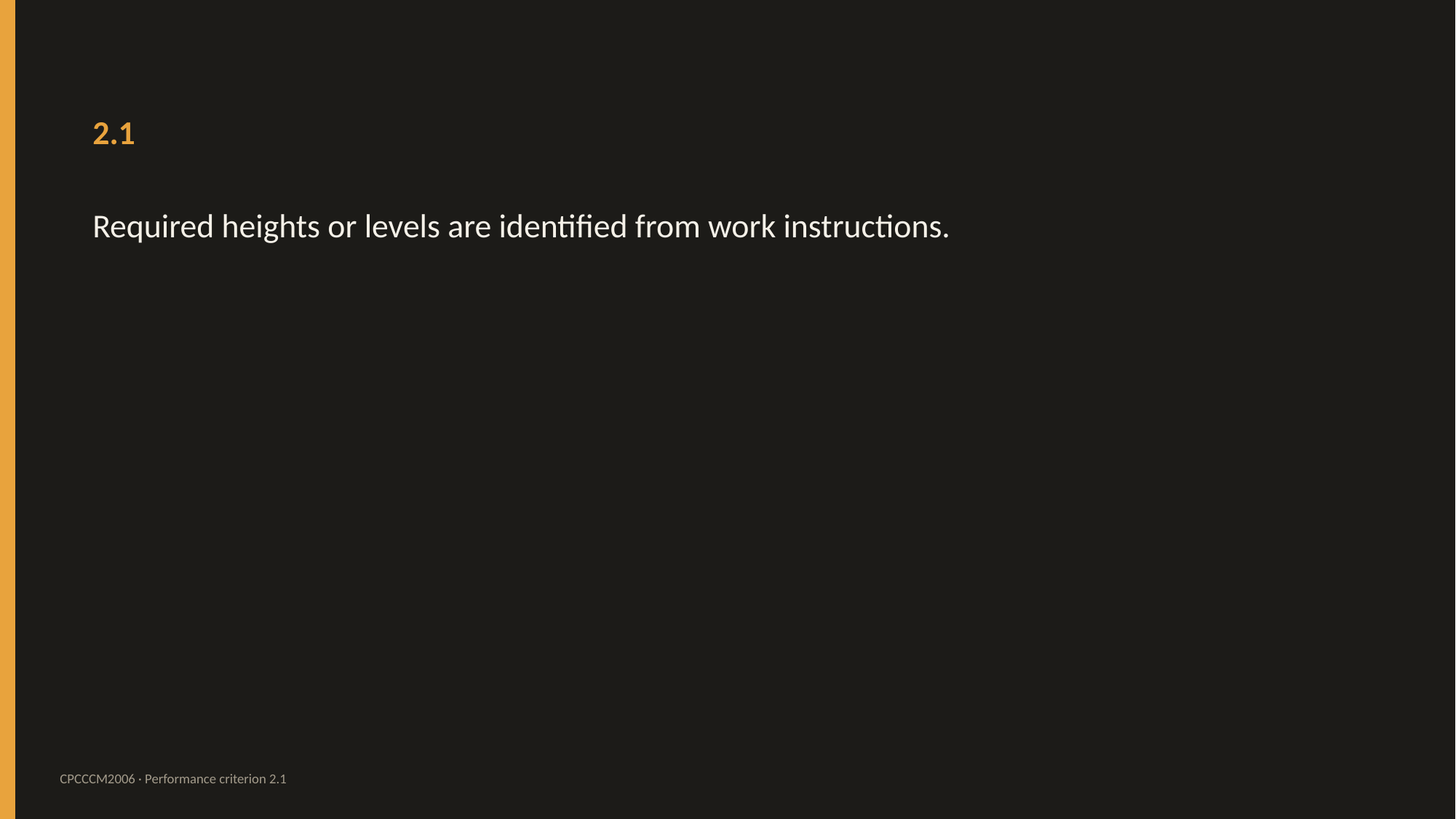

2.1
Required heights or levels are identified from work instructions.
CPCCCM2006 · Performance criterion 2.1